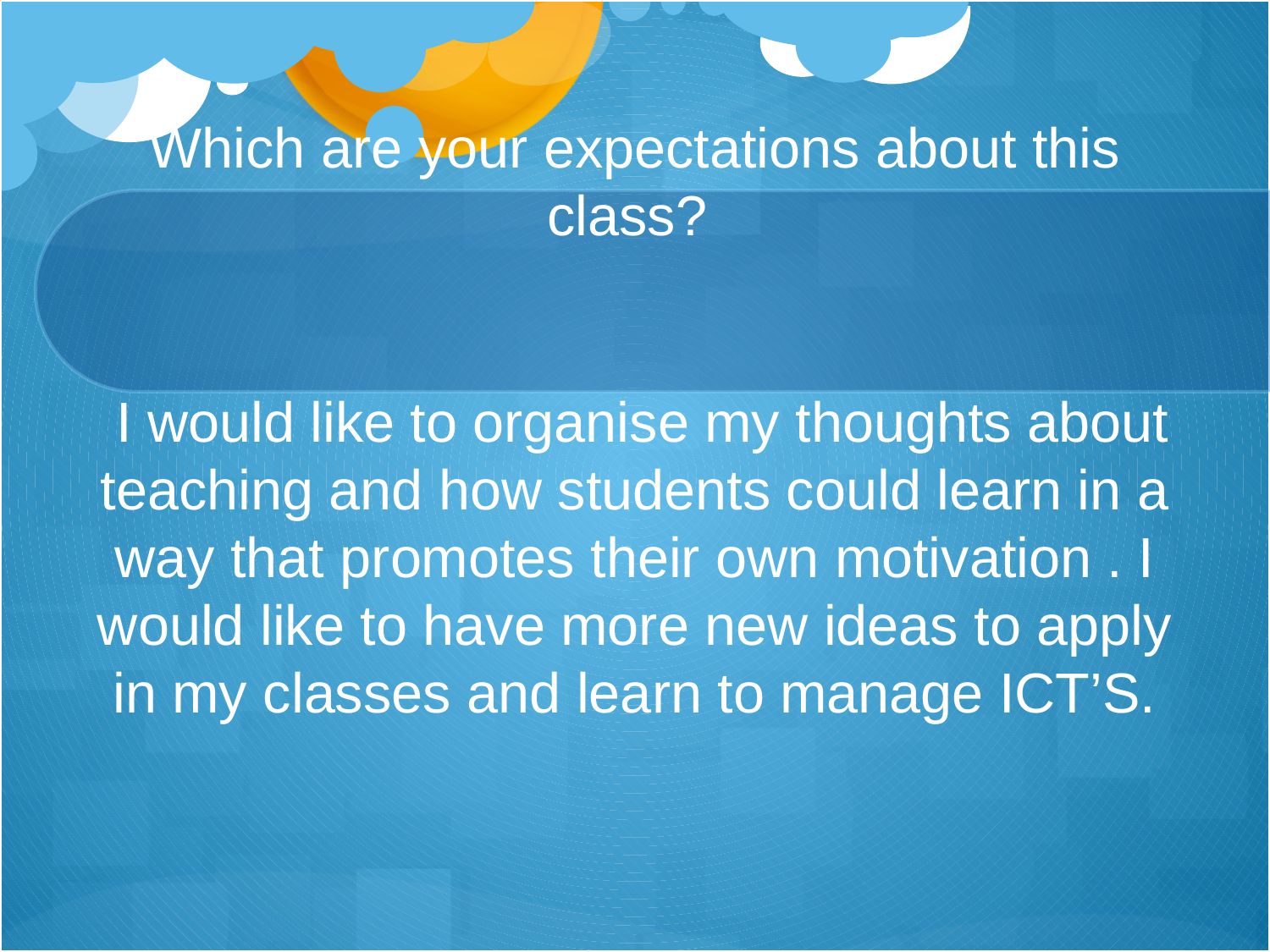

Which are your expectations about this class?

 I would like to organise my thoughts about teaching and how students could learn in a way that promotes their own motivation . I would like to have more new ideas to apply in my classes and learn to manage ICT’S.